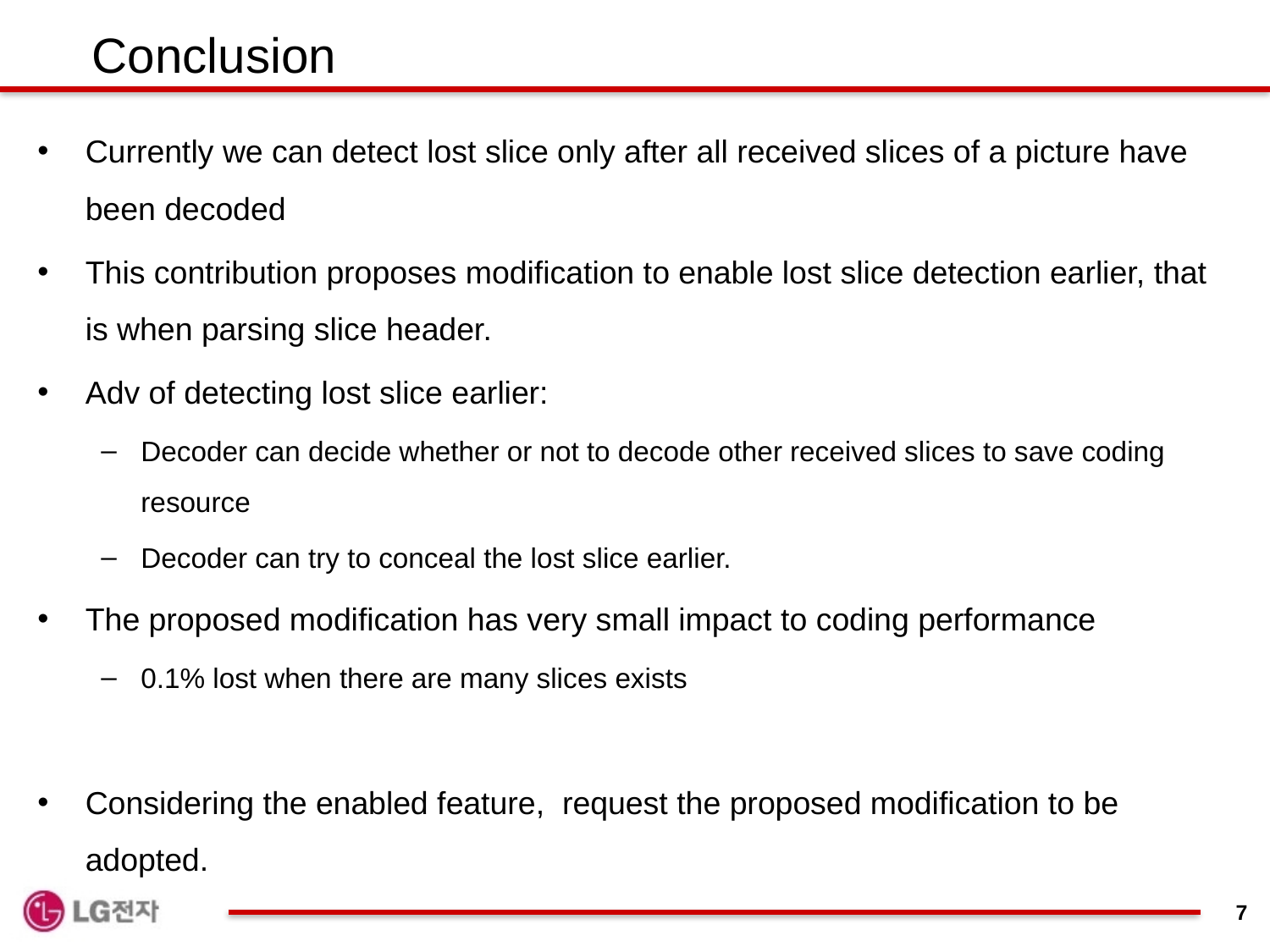

# Conclusion
Currently we can detect lost slice only after all received slices of a picture have been decoded
This contribution proposes modification to enable lost slice detection earlier, that is when parsing slice header.
Adv of detecting lost slice earlier:
Decoder can decide whether or not to decode other received slices to save coding resource
Decoder can try to conceal the lost slice earlier.
The proposed modification has very small impact to coding performance
0.1% lost when there are many slices exists

Considering the enabled feature,  request the proposed modification to be adopted.
7